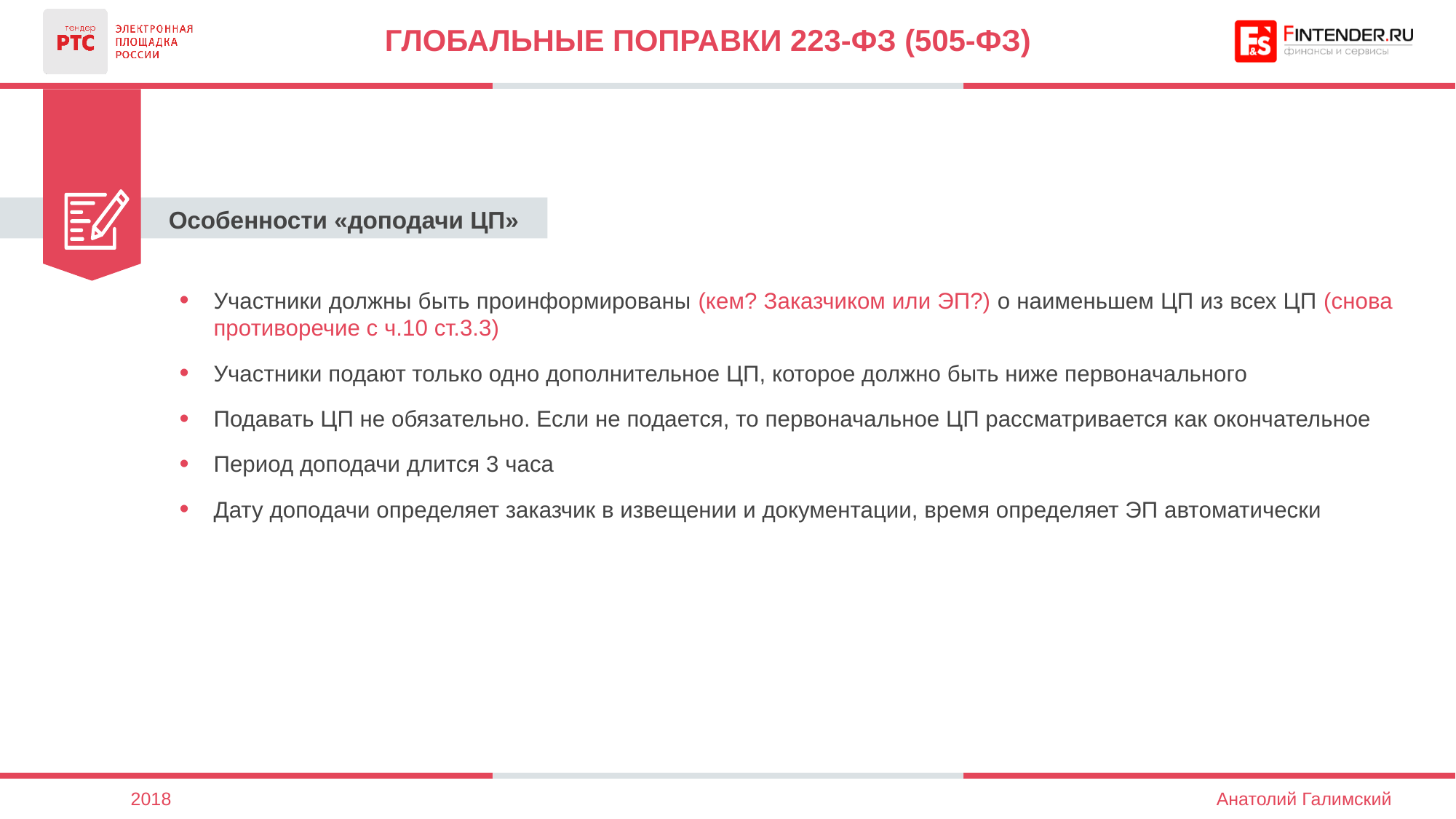

# ГЛОБАЛЬНЫЕ ПОПРАВКИ 223-фз (505-фз)

Особенности «доподачи ЦП»
Участники должны быть проинформированы (кем? Заказчиком или ЭП?) о наименьшем ЦП из всех ЦП (снова противоречие с ч.10 ст.3.3)
Участники подают только одно дополнительное ЦП, которое должно быть ниже первоначального
Подавать ЦП не обязательно. Если не подается, то первоначальное ЦП рассматривается как окончательное
Период доподачи длится 3 часа
Дату доподачи определяет заказчик в извещении и документации, время определяет ЭП автоматически

2018
Анатолий Галимский